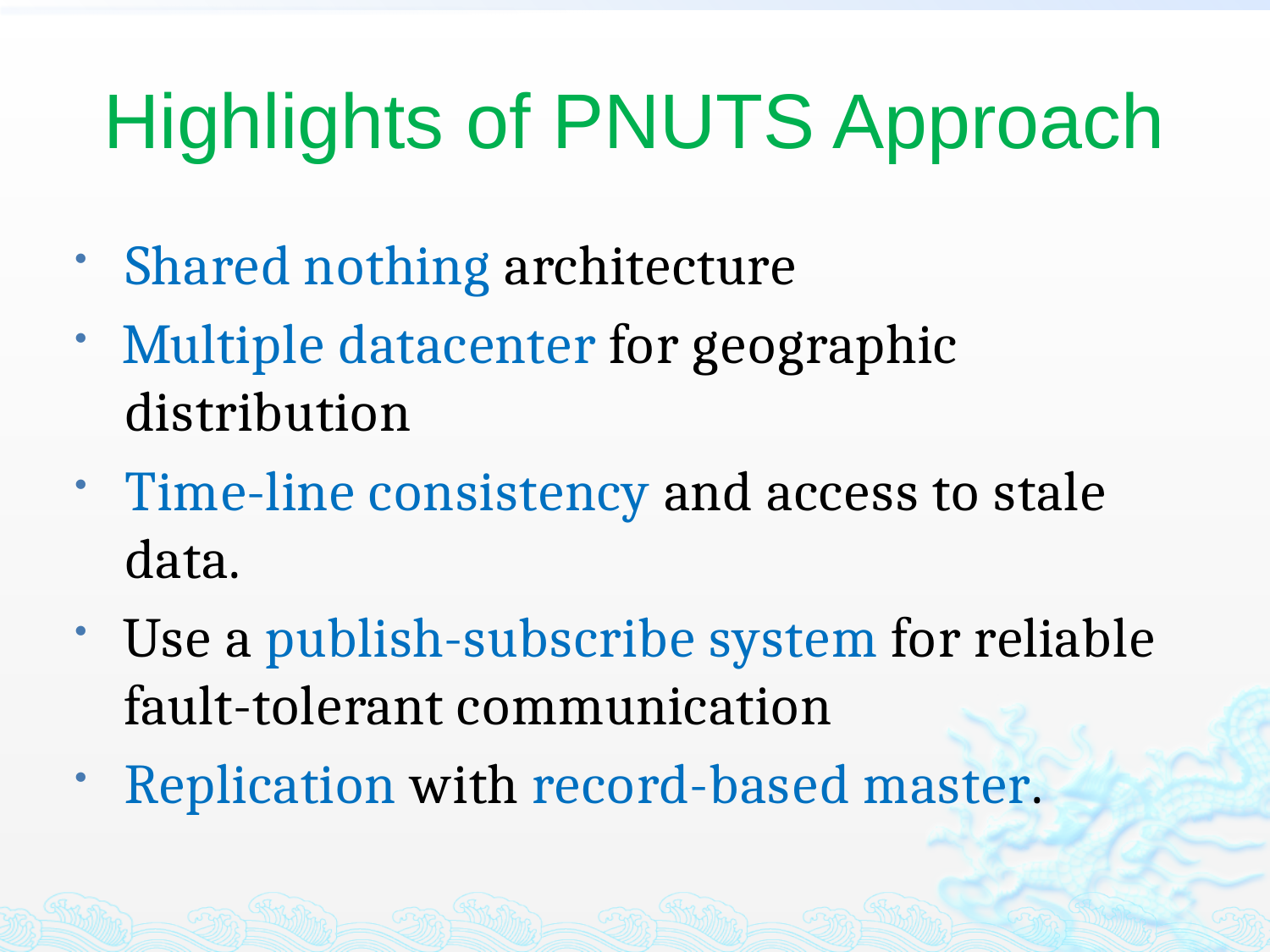

# Highlights of PNUTS Approach
Shared nothing architecture
Multiple datacenter for geographic distribution
Time-line consistency and access to stale data.
Use a publish-subscribe system for reliable fault-tolerant communication
Replication with record-based master.